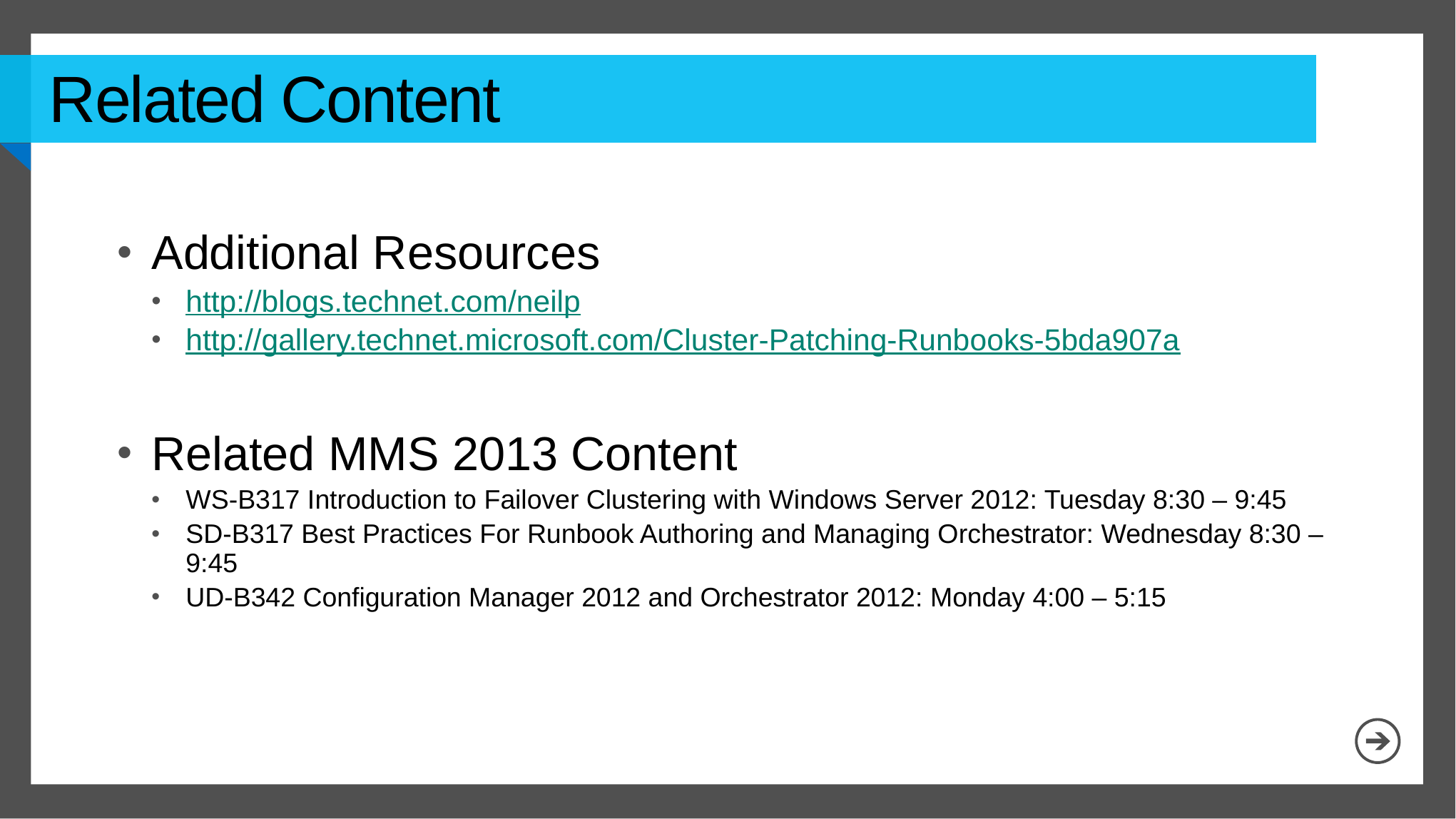

# Related Content
Additional Resources
http://blogs.technet.com/neilp
http://gallery.technet.microsoft.com/Cluster-Patching-Runbooks-5bda907a

Related MMS 2013 Content
WS-B317 Introduction to Failover Clustering with Windows Server 2012: Tuesday 8:30 – 9:45
SD-B317 Best Practices For Runbook Authoring and Managing Orchestrator: Wednesday 8:30 – 9:45
UD-B342 Configuration Manager 2012 and Orchestrator 2012: Monday 4:00 – 5:15